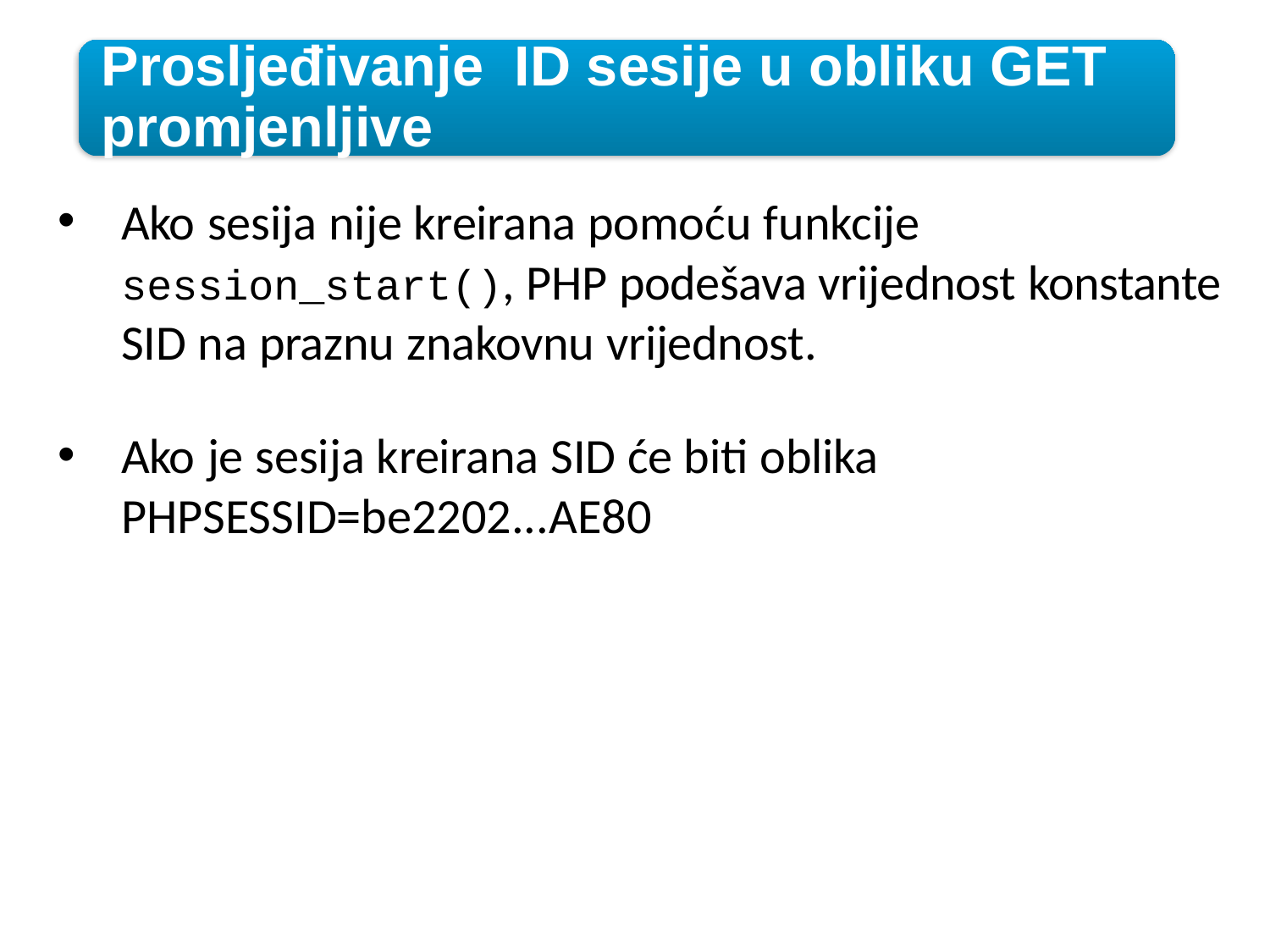

Prosljeđivanje  ID sesije u obliku GET promjenljive
Ako sesija nije kreirana pomoću funkcije session_start(), PHP podešava vrijednost konstante SID na praznu znakovnu vrijednost.

Ako je sesija kreirana SID će biti oblika PHPSESSID=be2202...AE80